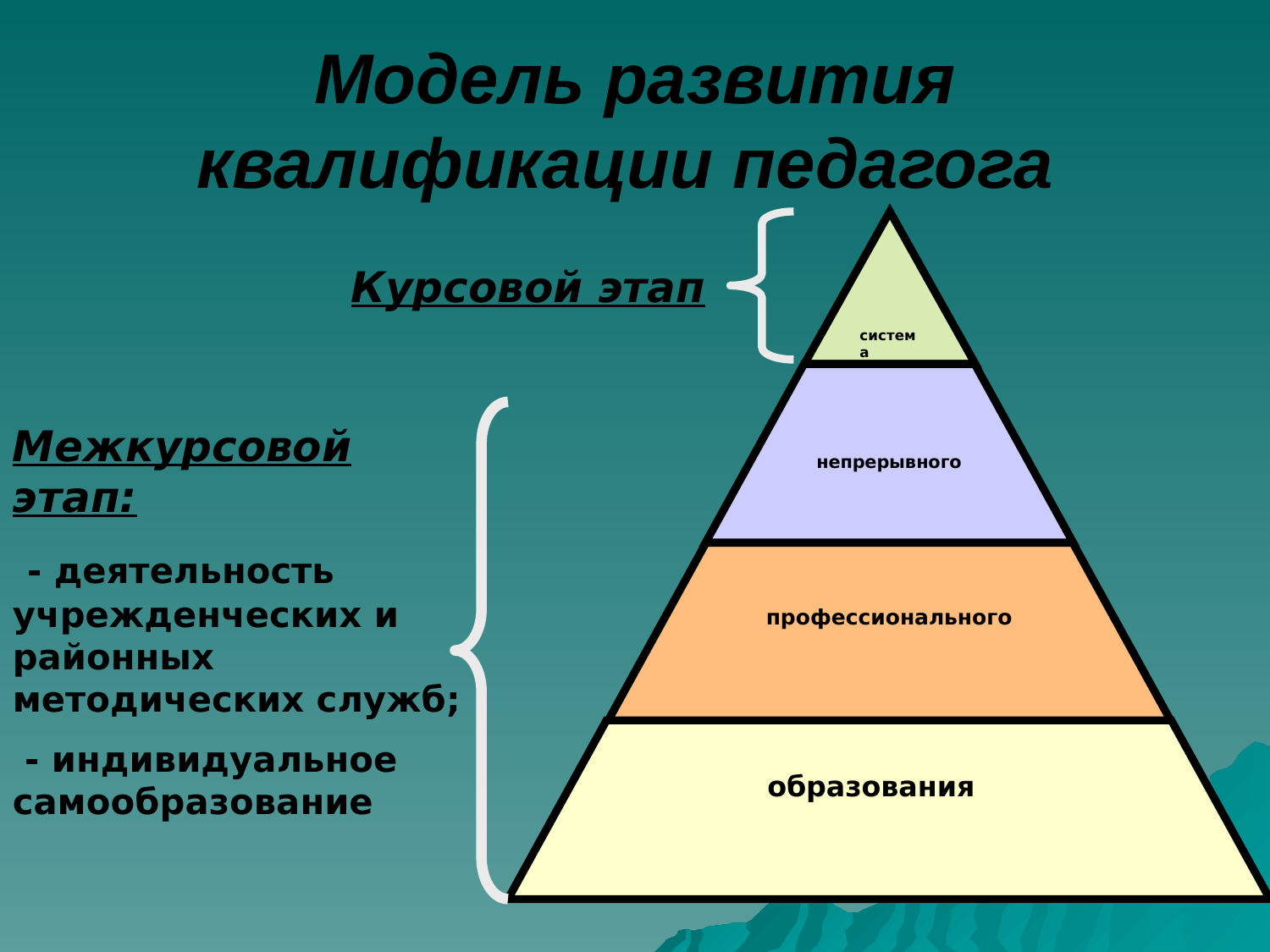

# Модель развития квалификации педагога

система

непрерывного

профессионального

образования

Курсовой этап

Межкурсовой этап:
 - деятельность учрежденческих и районных методических служб;
 - индивидуальное самообразование